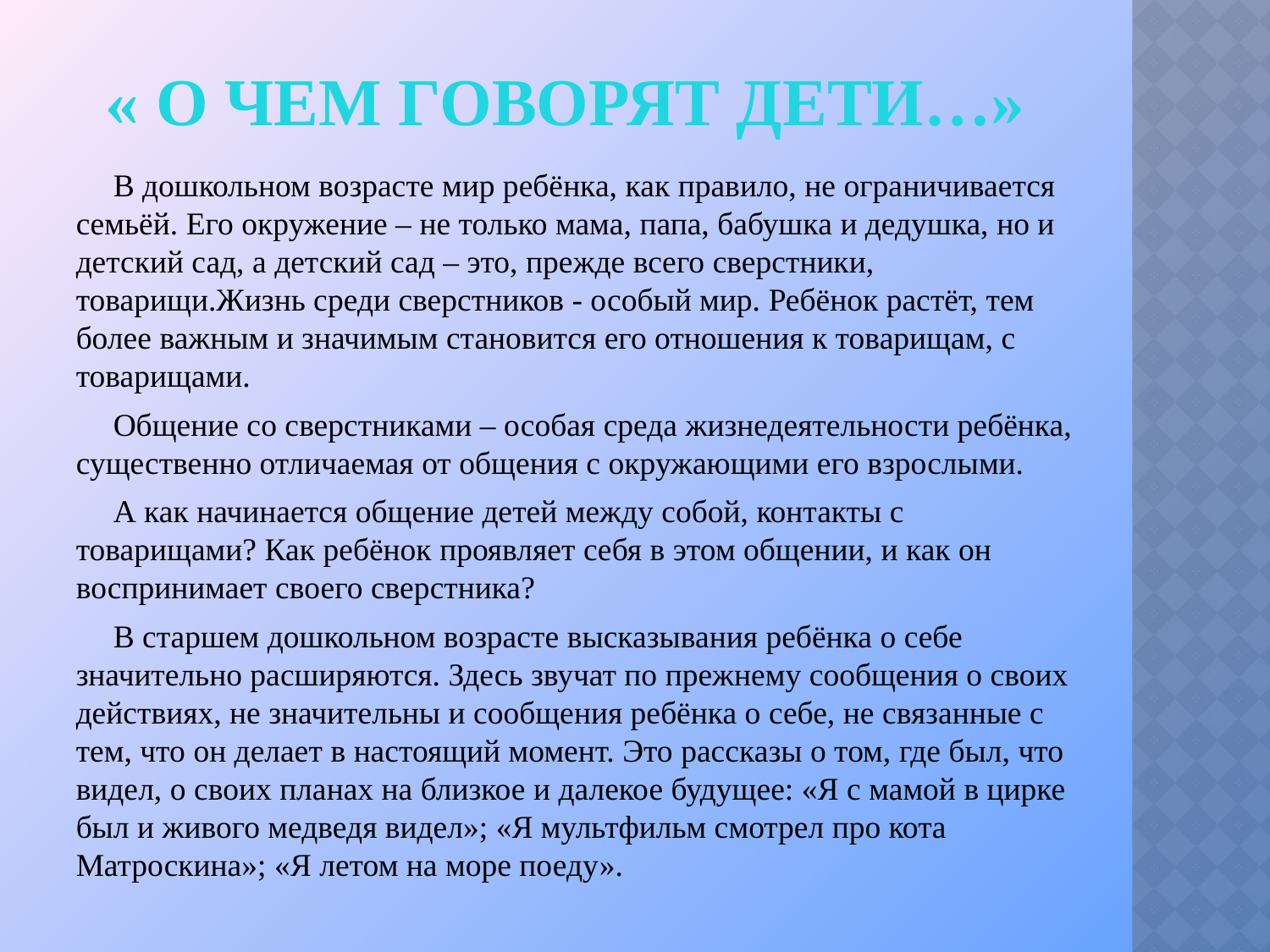

# « О чем говорят дети…»
В дошкольном возрасте мир ребёнка, как правило, не ограничивается семьёй. Его окружение – не только мама, папа, бабушка и дедушка, но и детский сад, а детский сад – это, прежде всего сверстники, товарищи.Жизнь среди сверстников - особый мир. Ребёнок растёт, тем более важным и значимым становится его отношения к товарищам, с товарищами.
Общение со сверстниками – особая среда жизнедеятельности ребёнка, существенно отличаемая от общения с окружающими его взрослыми.
А как начинается общение детей между собой, контакты с товарищами? Как ребёнок проявляет себя в этом общении, и как он воспринимает своего сверстника?
В старшем дошкольном возрасте высказывания ребёнка о себе значительно расширяются. Здесь звучат по прежнему сообщения о своих действиях, не значительны и сообщения ребёнка о себе, не связанные с тем, что он делает в настоящий момент. Это рассказы о том, где был, что видел, о своих планах на близкое и далекое будущее: «Я с мамой в цирке был и живого медведя видел»; «Я мультфильм смотрел про кота Матроскина»; «Я летом на море поеду».